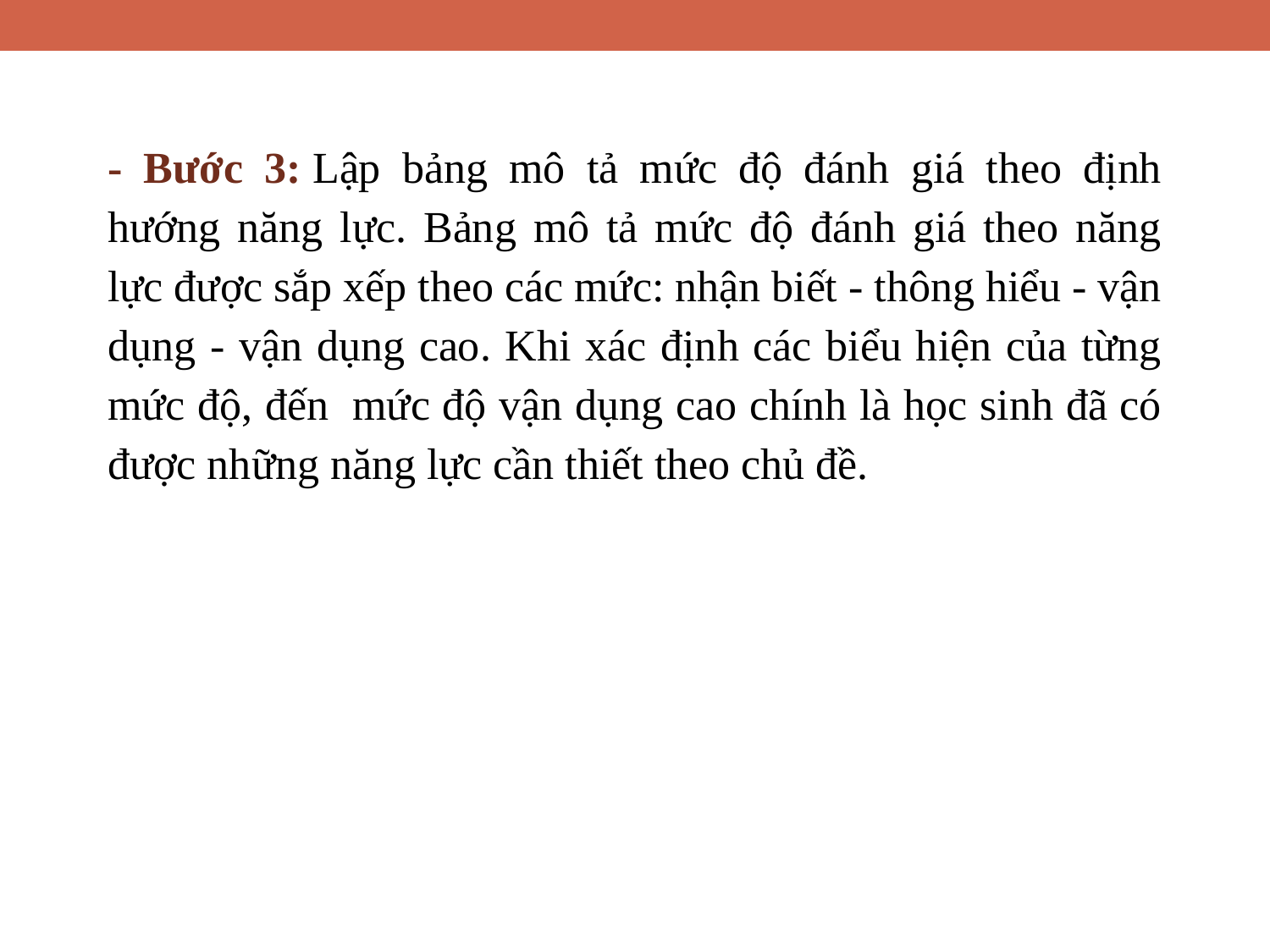

- Bước 3: Lập bảng mô tả mức độ đánh giá theo định hướng năng lực. Bảng mô tả mức độ đánh giá theo năng lực được sắp xếp theo các mức: nhận biết - thông hiểu - vận dụng - vận dụng cao. Khi xác định các biểu hiện của từng mức độ, đến  mức độ vận dụng cao chính là học sinh đã có được những năng lực cần thiết theo chủ đề.